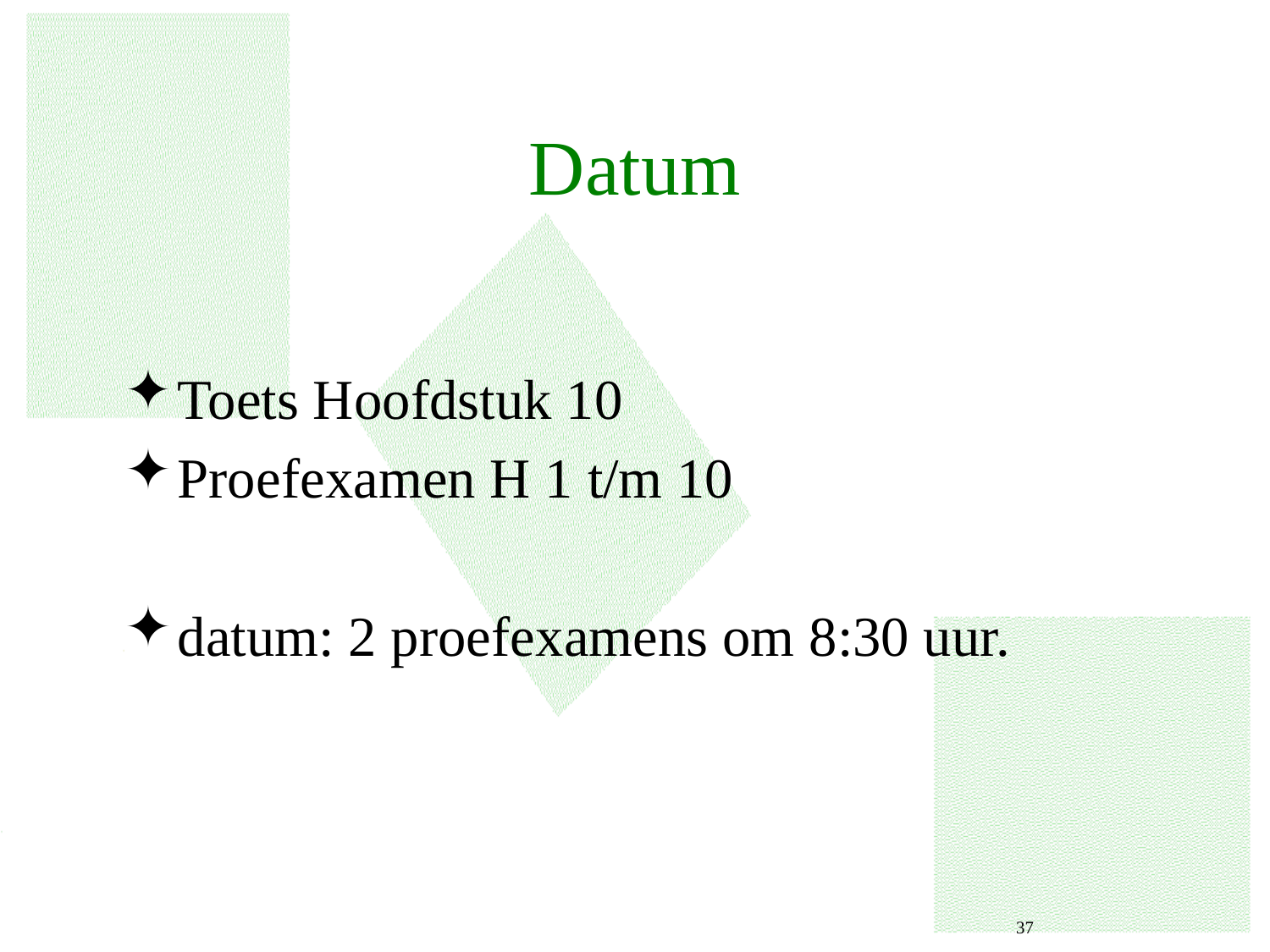

# Datum

Toets Hoofdstuk 10
Proefexamen H 1 t/m 10

datum: 2 proefexamens om 8:30 uur.

                     37